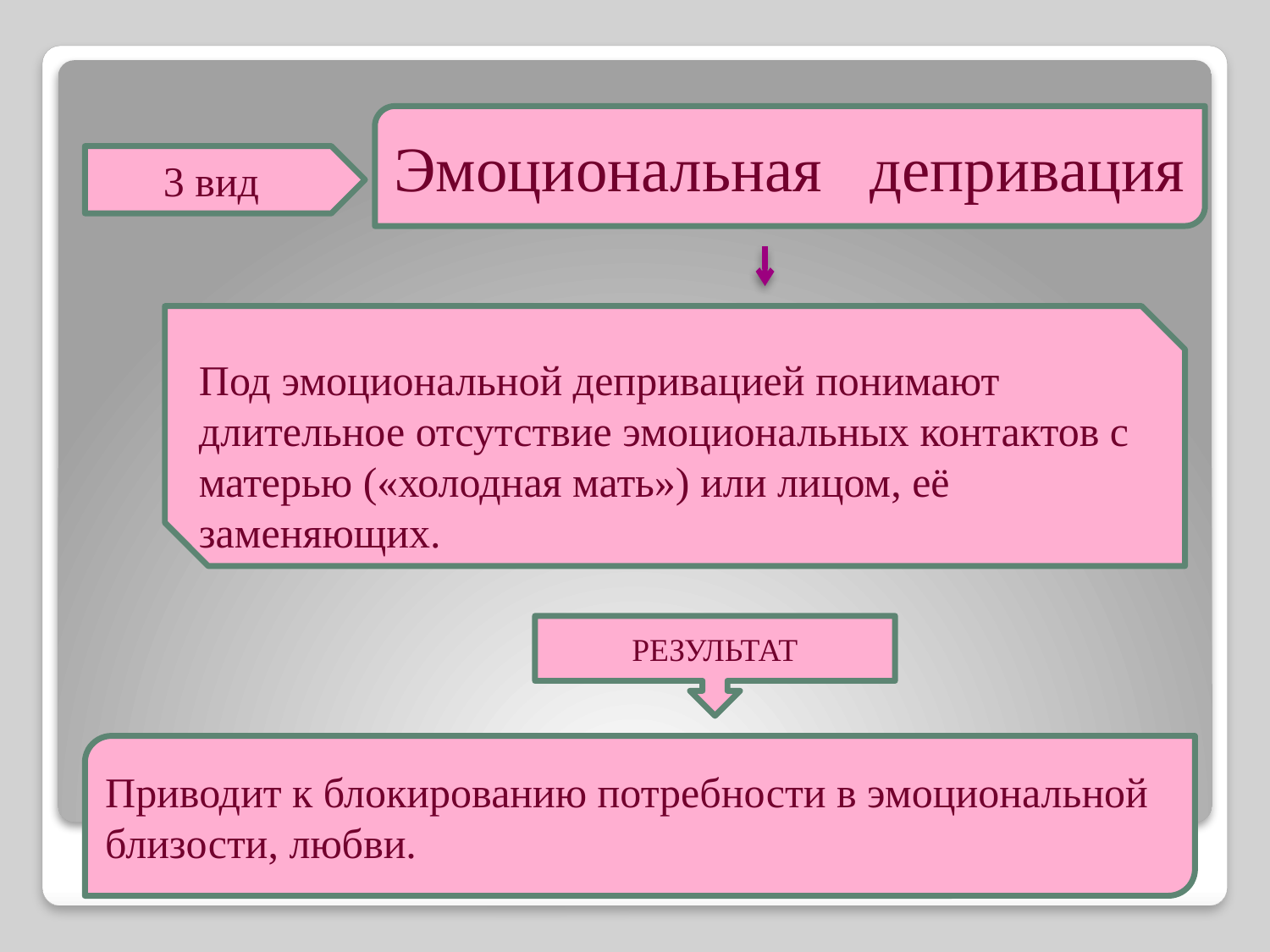

Эмоциональная   депривация
3 вид

Под эмоциональной депривацией понимают длительное отсутствие эмоциональных контактов с матерью («холодная мать») или лицом, её заменяющих.
РЕЗУЛЬТАТ
Приводит к блокированию потребности в эмоциональной близости, любви.